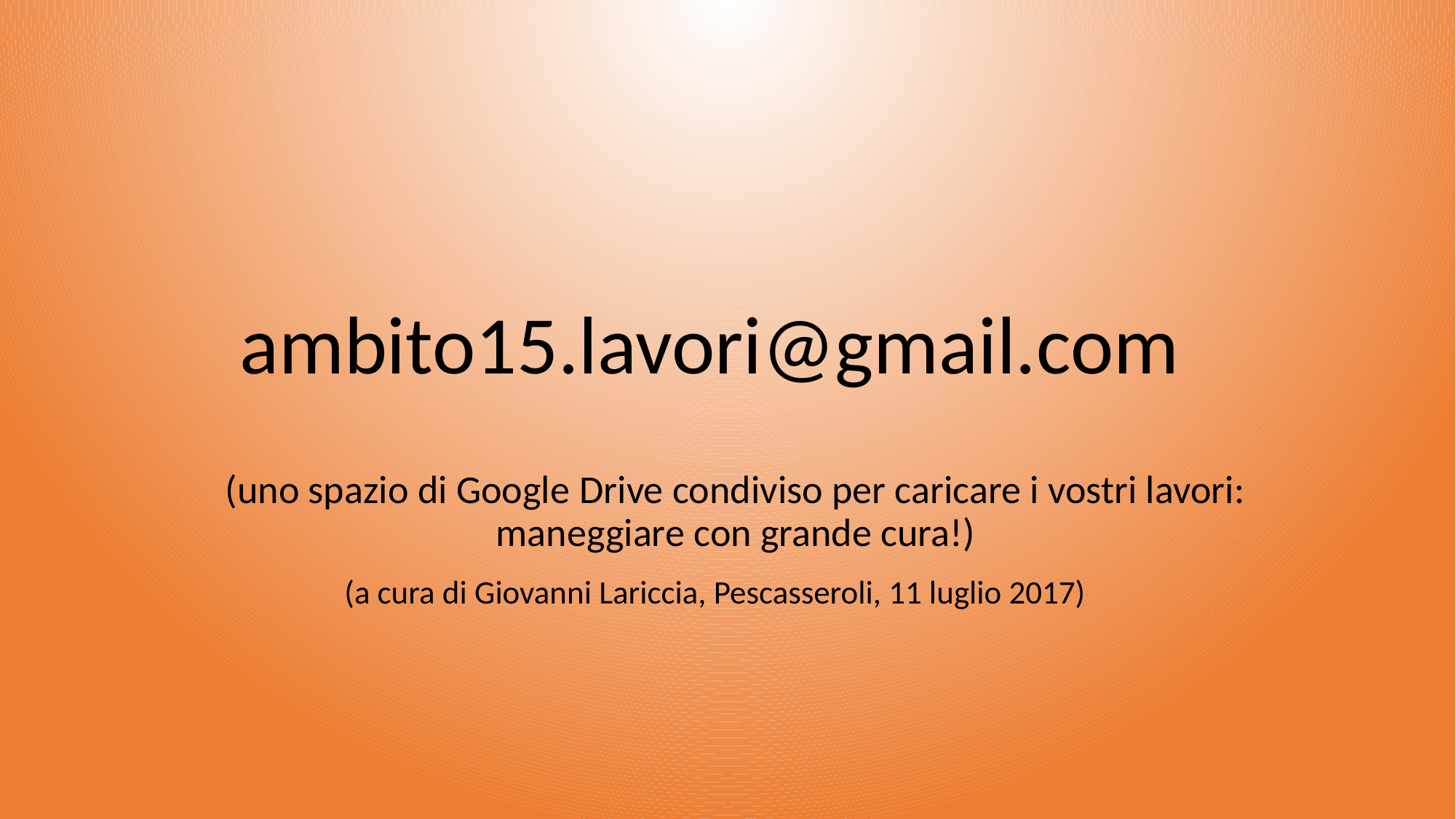

# ambito15.lavori@gmail.com
(uno spazio di Google Drive condiviso per caricare i vostri lavori: maneggiare con grande cura!)
(a cura di Giovanni Lariccia, Pescasseroli, 11 luglio 2017)